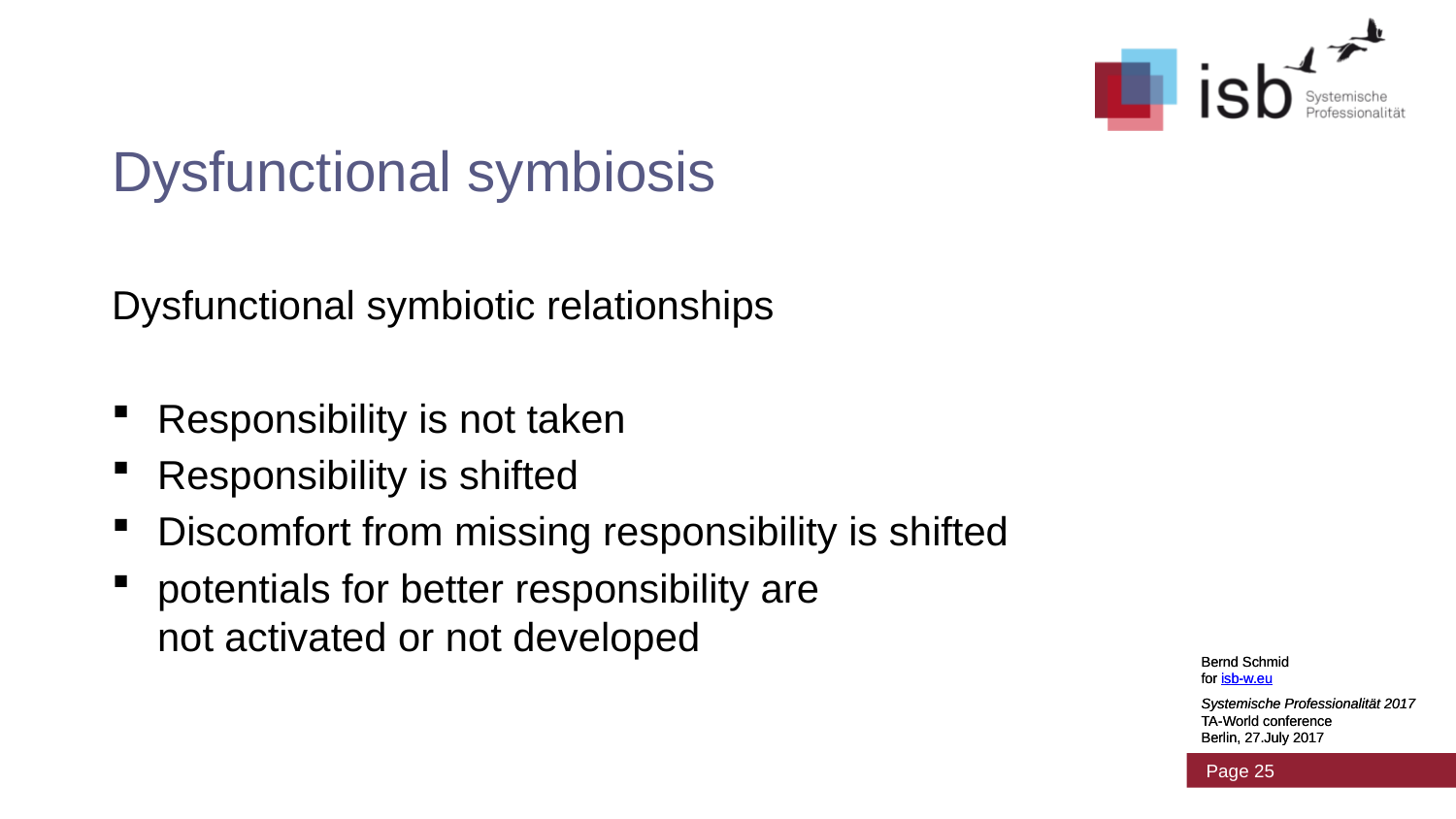

# Dysfunctional symbiosis
Dysfunctional symbiotic relationships

Responsibility is not taken
Responsibility is shifted
Discomfort from missing responsibility is shifted
potentials for better responsibility are
not activated or not developed
Bernd Schmid
for isb-w.eu
Systemische Professionalität 2017
TA-World conference
Berlin, 27.July 2017
 Page 25